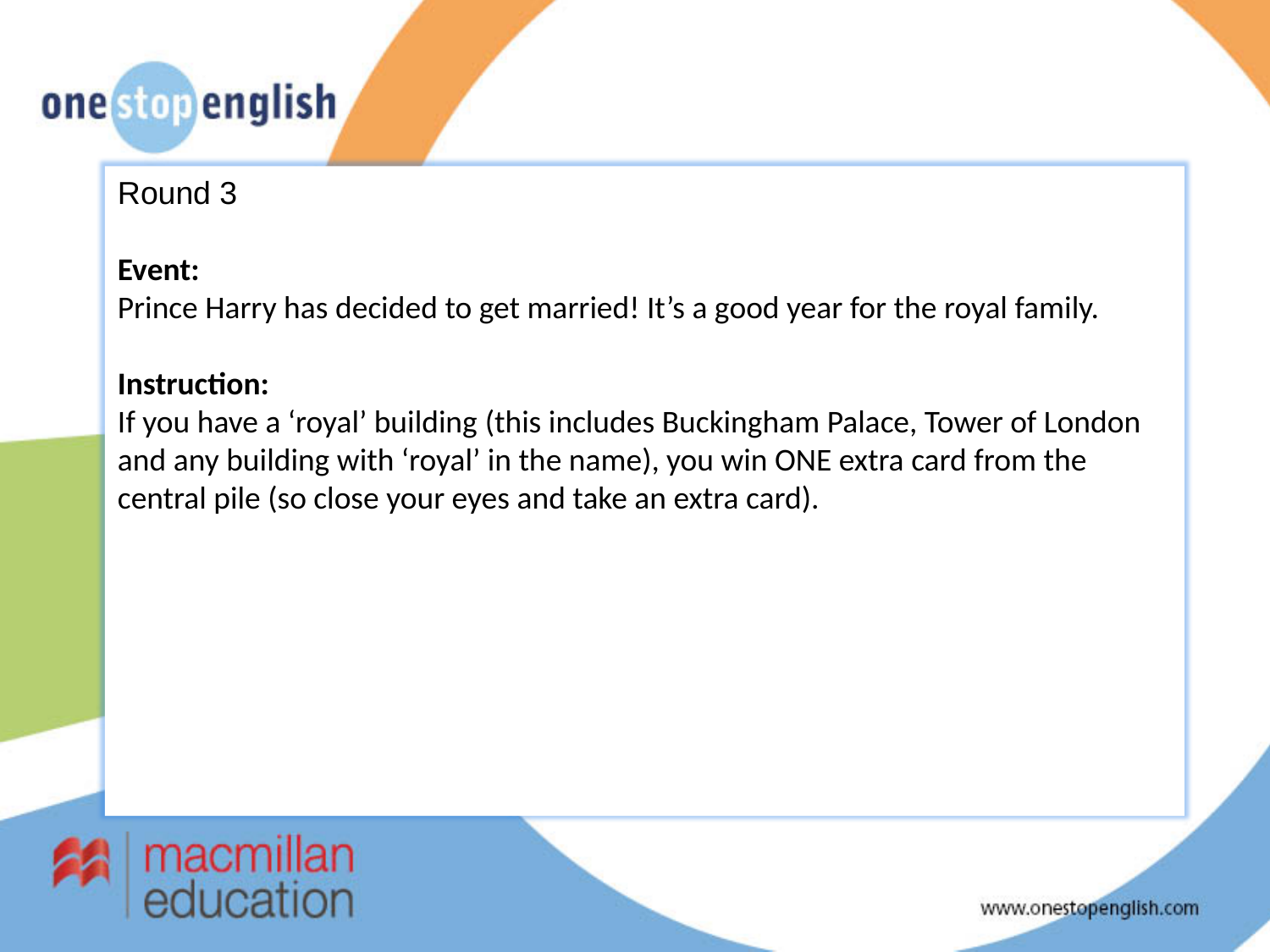

Round 3

Event:
Prince Harry has decided to get married! It’s a good year for the royal family.

Instruction:
If you have a ‘royal’ building (this includes Buckingham Palace, Tower of London and any building with ‘royal’ in the name), you win ONE extra card from the central pile (so close your eyes and take an extra card).